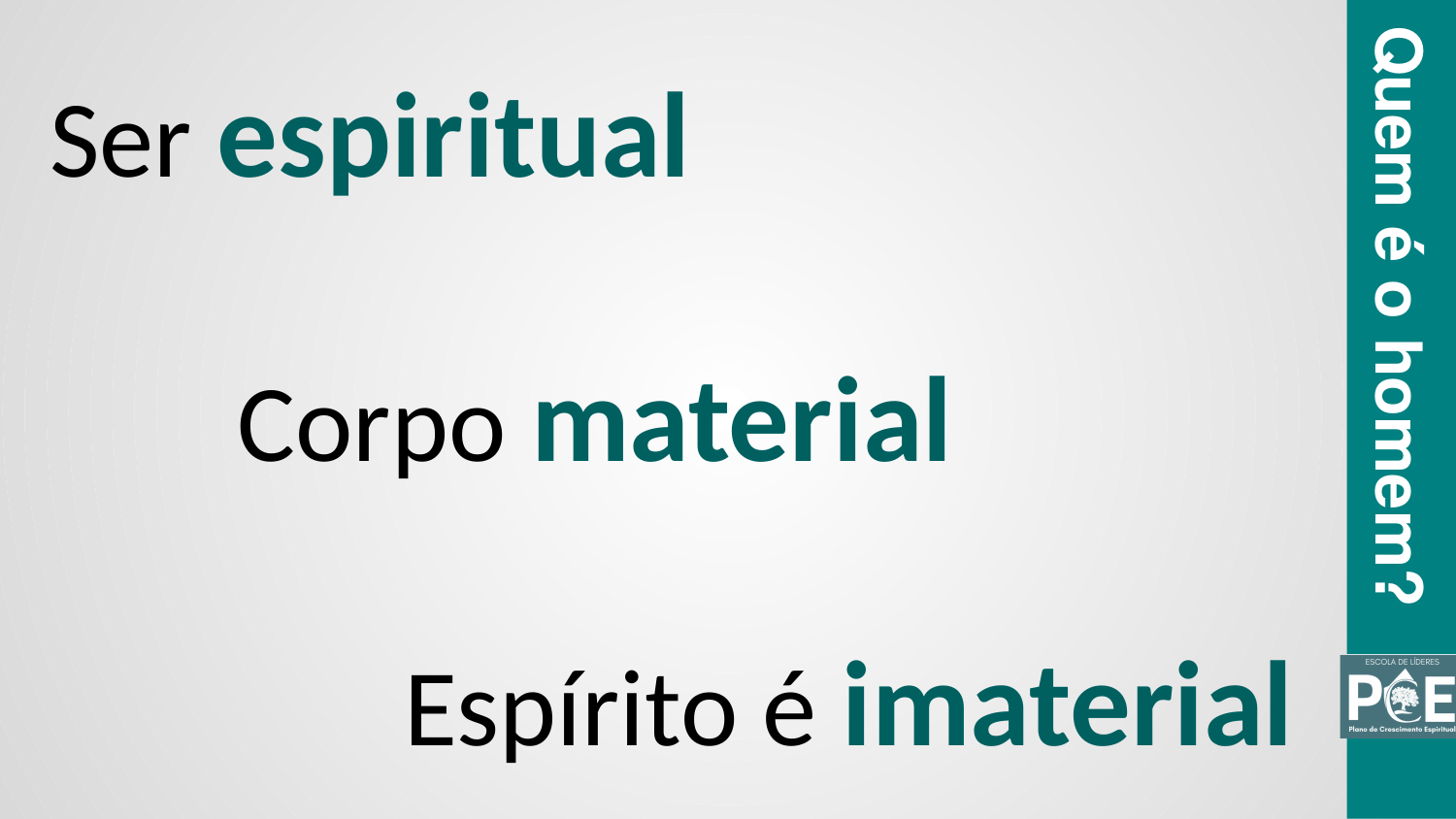

Ser espiritual
Quem é o homem?
Corpo material
Espírito é imaterial